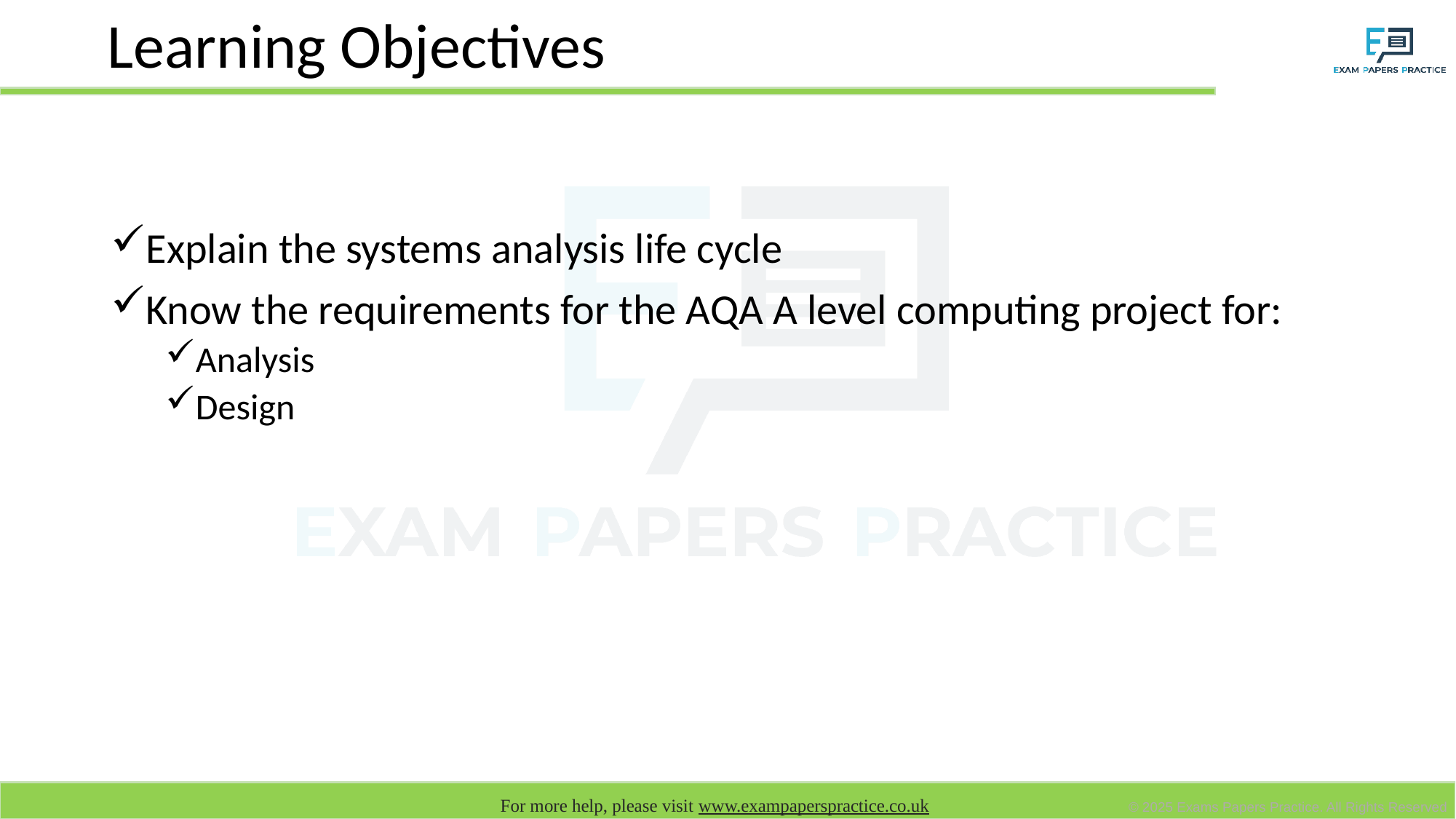

# Learning Objectives
Explain the systems analysis life cycle
Know the requirements for the AQA A level computing project for:
Analysis
Design